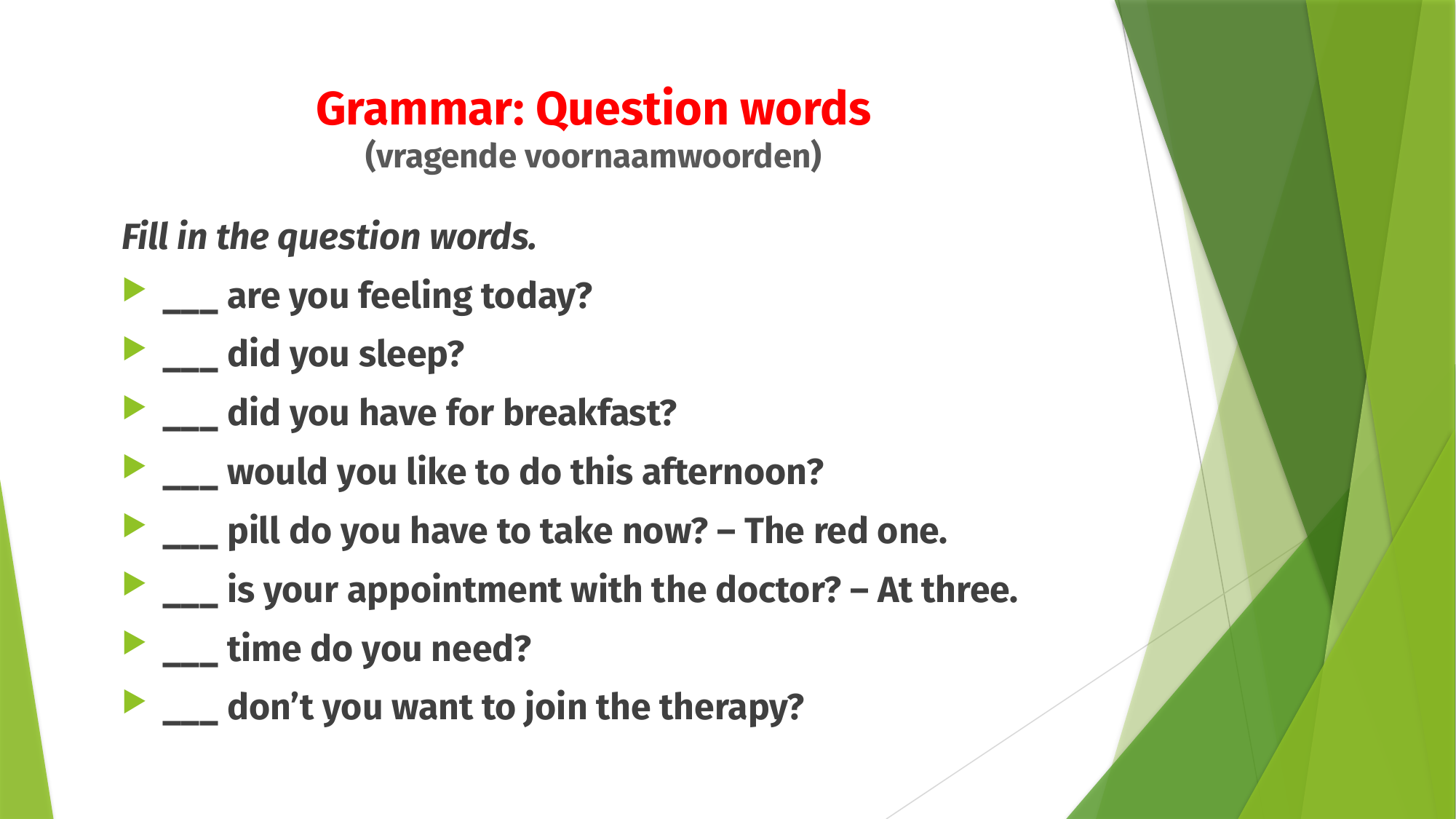

# Grammar: Question words (vragende voornaamwoorden)
Fill in the question words.
___ are you feeling today?
___ did you sleep?
___ did you have for breakfast?
___ would you like to do this afternoon?
___ pill do you have to take now? – The red one.
___ is your appointment with the doctor? – At three.
___ time do you need?
___ don’t you want to join the therapy?